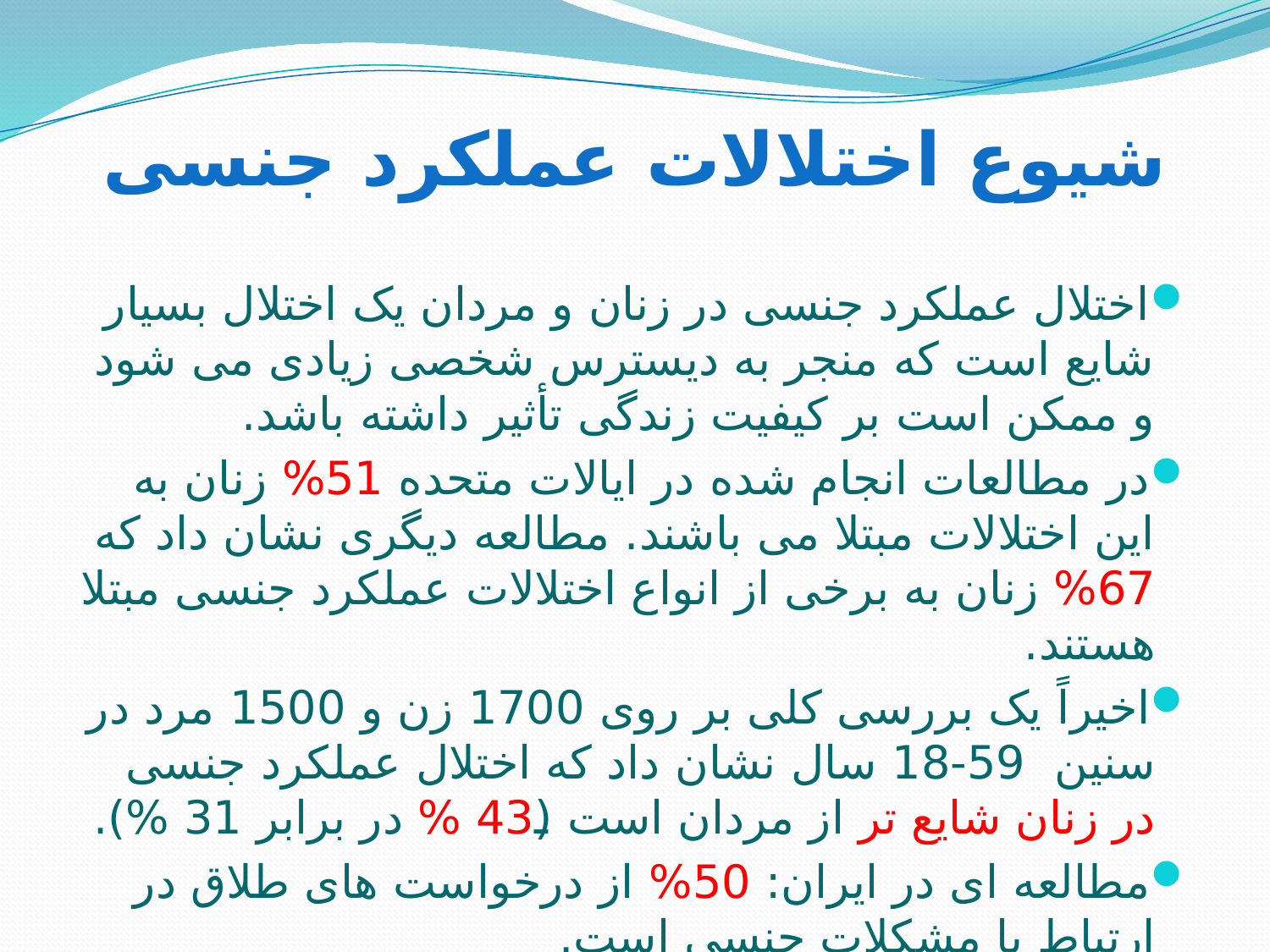

# شیوع اختلالات عملکرد جنسی
اختلال عملکرد جنسی در زنان و مردان یک اختلال بسیار شایع است که منجر به دیسترس شخصی زیادی می شود و ممکن است بر کیفیت زندگی تأثیر داشته باشد.
در مطالعات انجام شده در ایالات متحده 51% زنان به این اختلالات مبتلا می باشند. مطالعه دیگری نشان داد که 67% زنان به برخی از انواع اختلالات عملکرد جنسی مبتلا هستند.
اخیراً یک بررسی کلی بر روی 1700 زن و 1500 مرد در سنین  59-18 سال نشان داد که اختلال عملکرد جنسی در زنان شایع تر از مردان است (43 % در برابر 31 %).
مطالعه ای در ایران: 50% از درخواست های طلاق در ارتباط با مشکلات جنسی است.